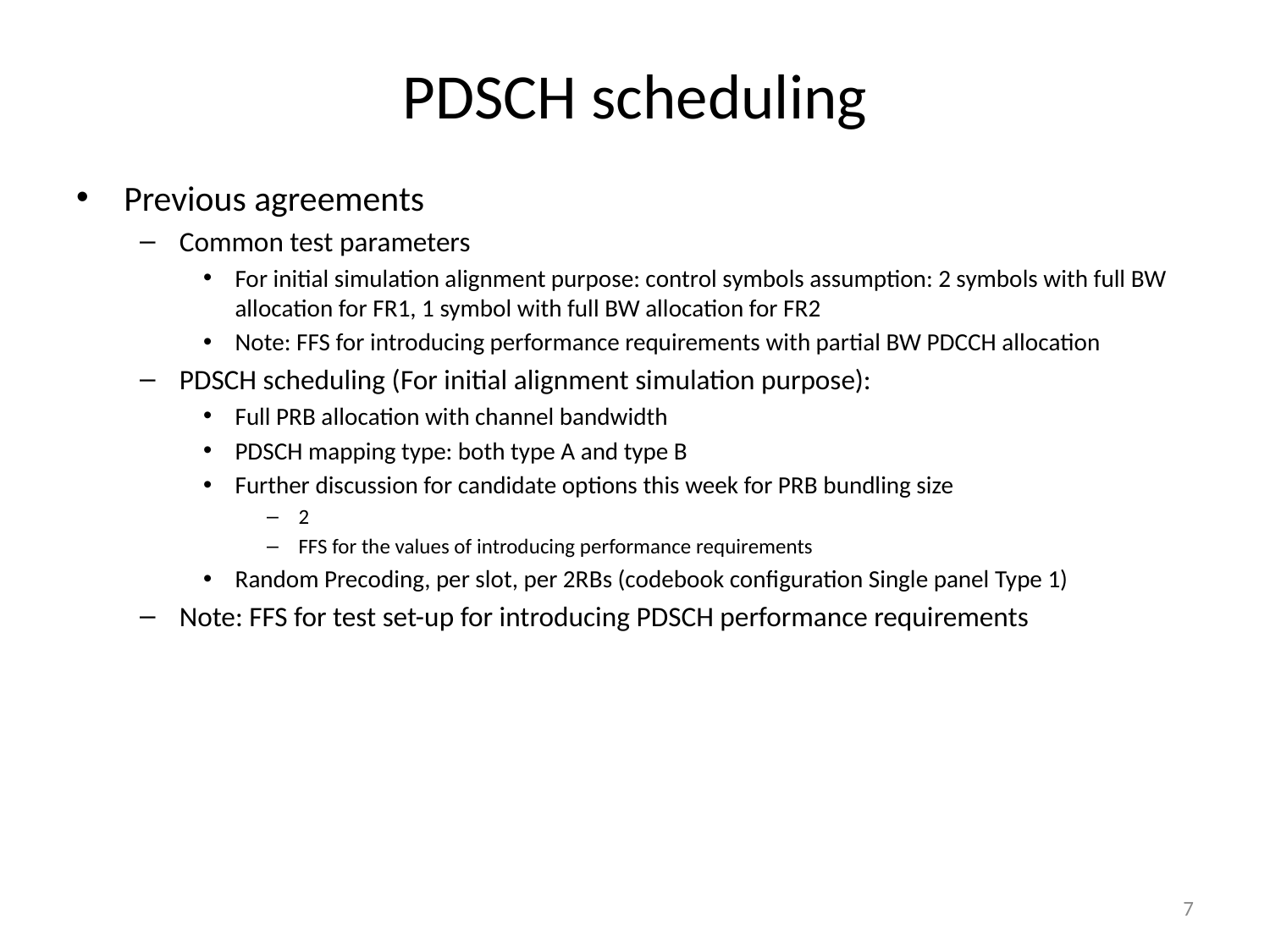

# PDSCH scheduling
Previous agreements
Common test parameters
For initial simulation alignment purpose: control symbols assumption: 2 symbols with full BW allocation for FR1, 1 symbol with full BW allocation for FR2
Note: FFS for introducing performance requirements with partial BW PDCCH allocation
PDSCH scheduling (For initial alignment simulation purpose):
Full PRB allocation with channel bandwidth
PDSCH mapping type: both type A and type B
Further discussion for candidate options this week for PRB bundling size
2
FFS for the values of introducing performance requirements
Random Precoding, per slot, per 2RBs (codebook configuration Single panel Type 1)
Note: FFS for test set-up for introducing PDSCH performance requirements

7